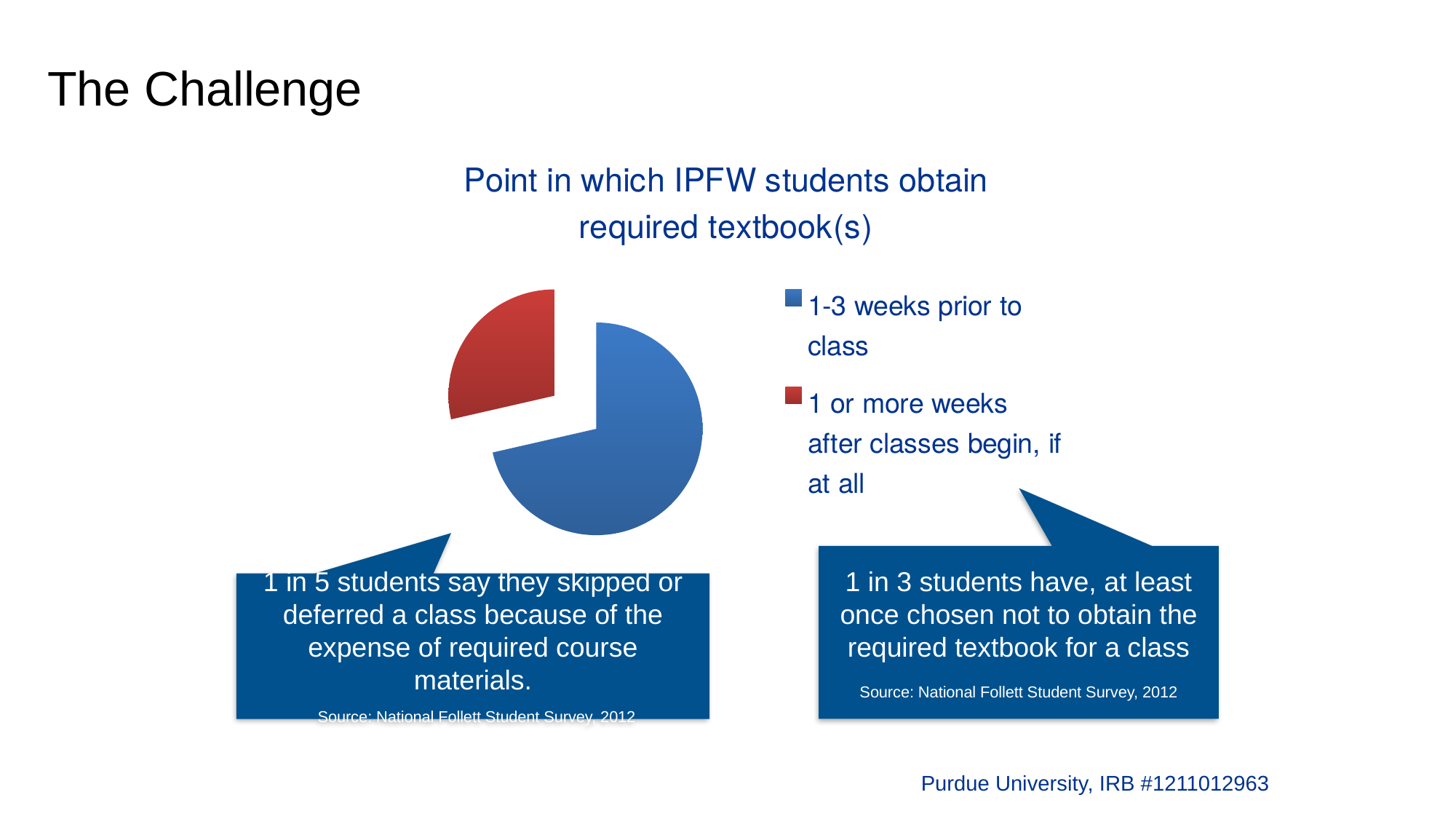

# The Challenge

### Chart: Point in which IPFW students obtain required textbook(s)

| Category | Point in which IPFW students obtain required textbook(s0 |
|---|---|
| 1-3 weeks prior to class | 0.6 |
| 1 or more weeks after classes begin, if at all | 0.24 |
1 in 3 students have, at least once chosen not to obtain the required textbook for a class

Source: National Follett Student Survey, 2012
1 in 5 students say they skipped or deferred a class because of the expense of required course materials.
 Source: National Follett Student Survey, 2012
Purdue University, IRB #1211012963